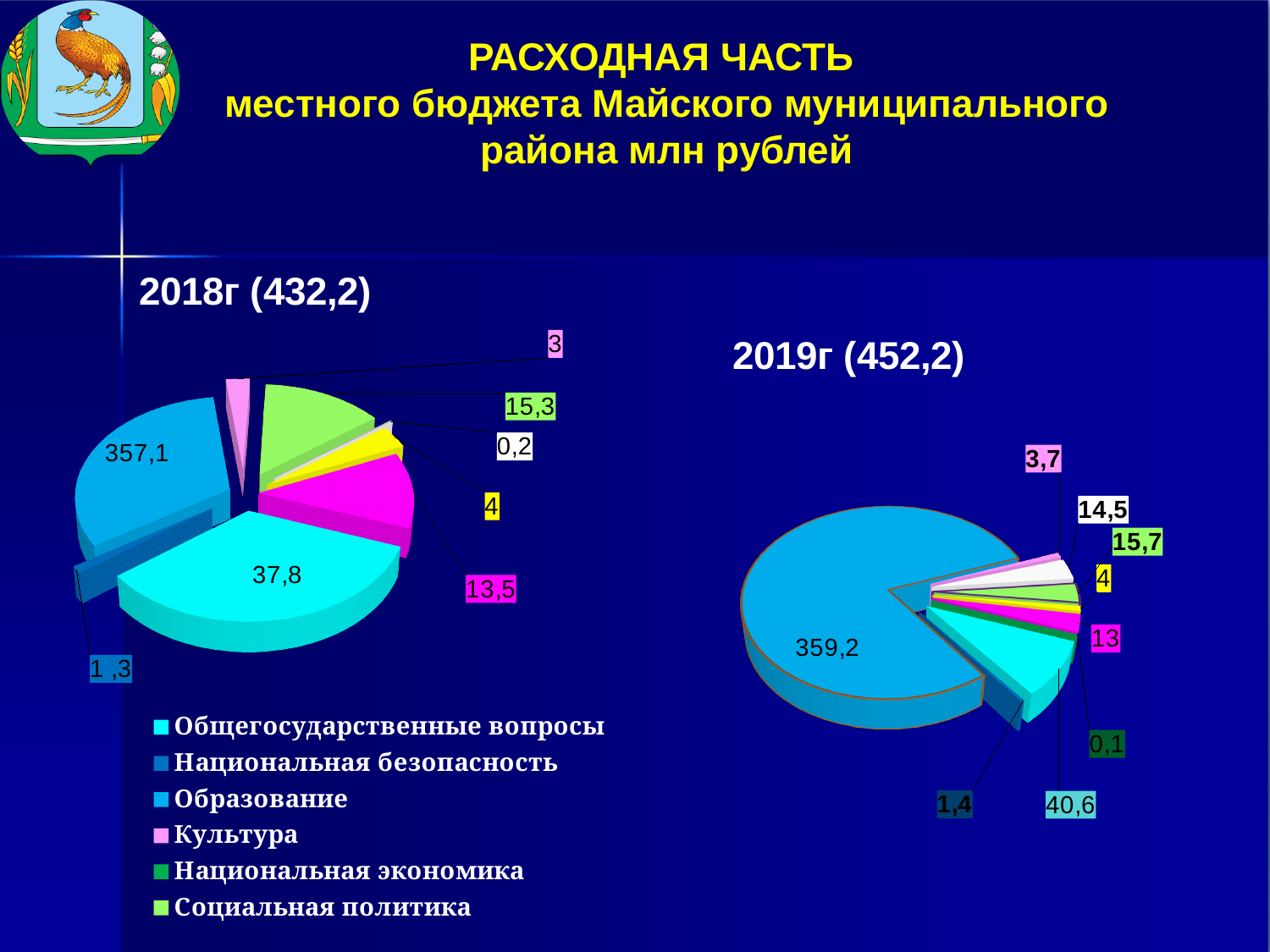

# РАСХОДНАЯ ЧАСТЬ местного бюджета Майского муниципального района млн рублей

[unsupported chart]

[unsupported chart]